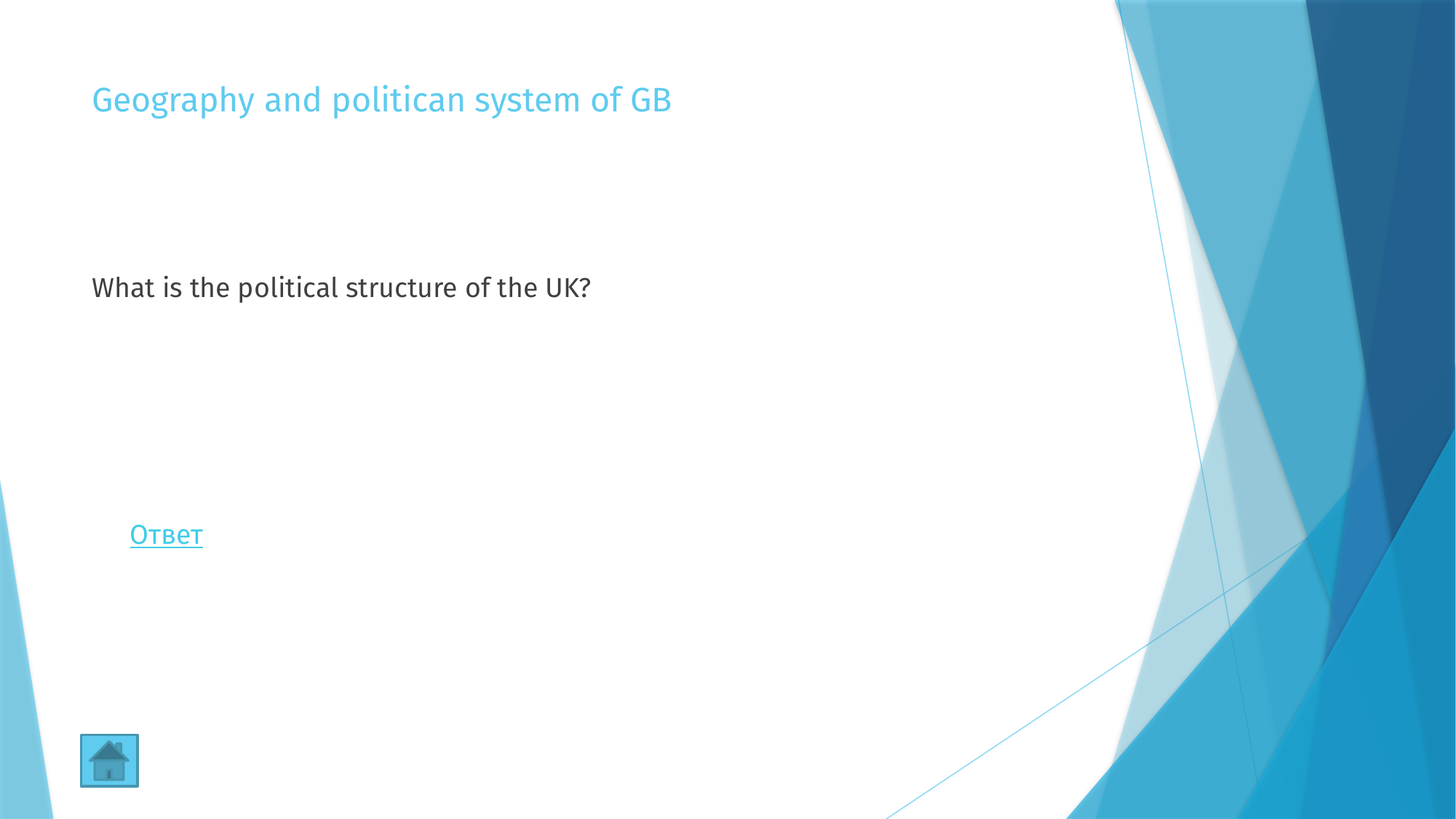

# Geography and politican system of GB
What is the political structure of the UK?
Ответ